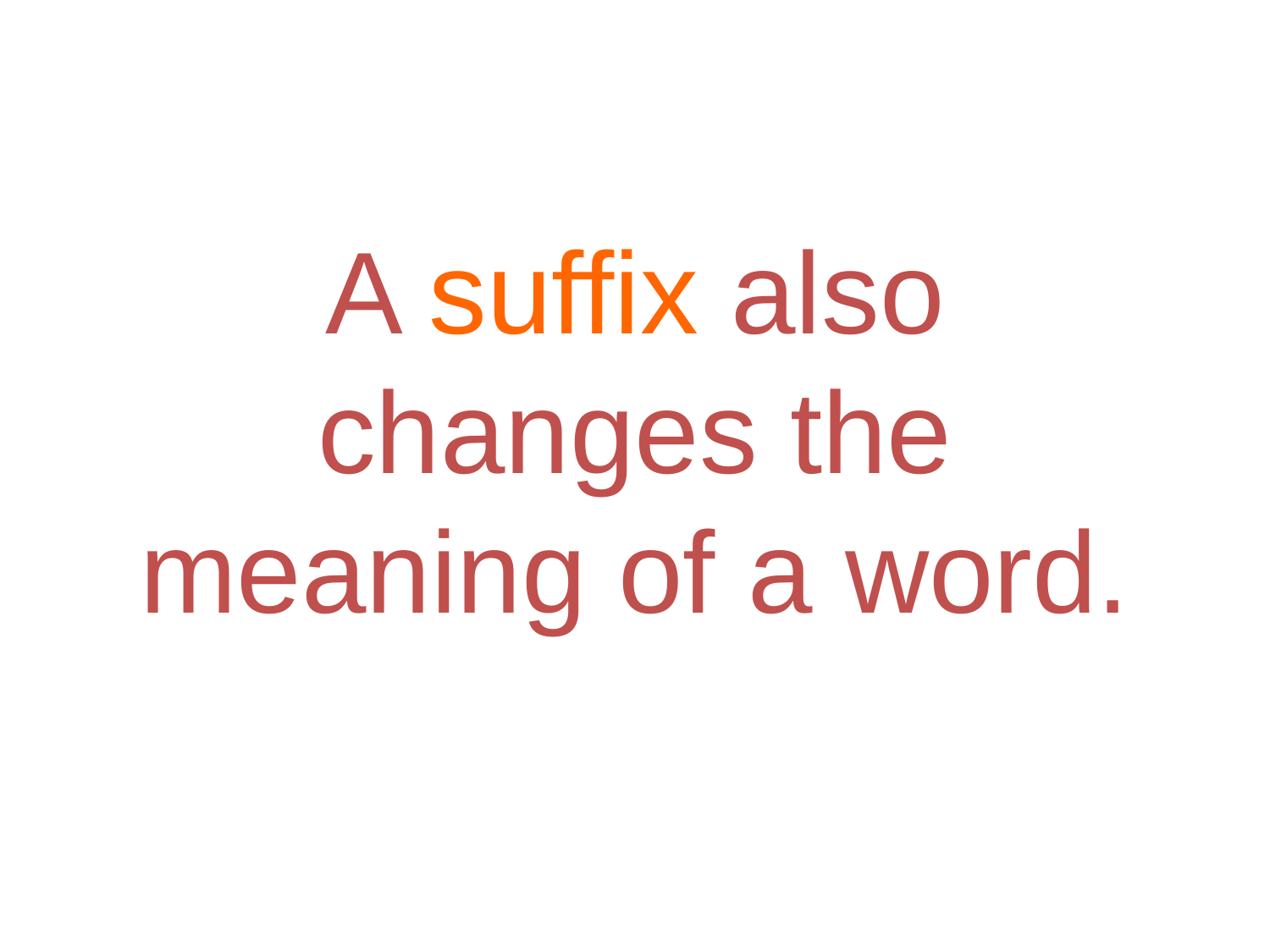

A suffix also changes the meaning of a word.